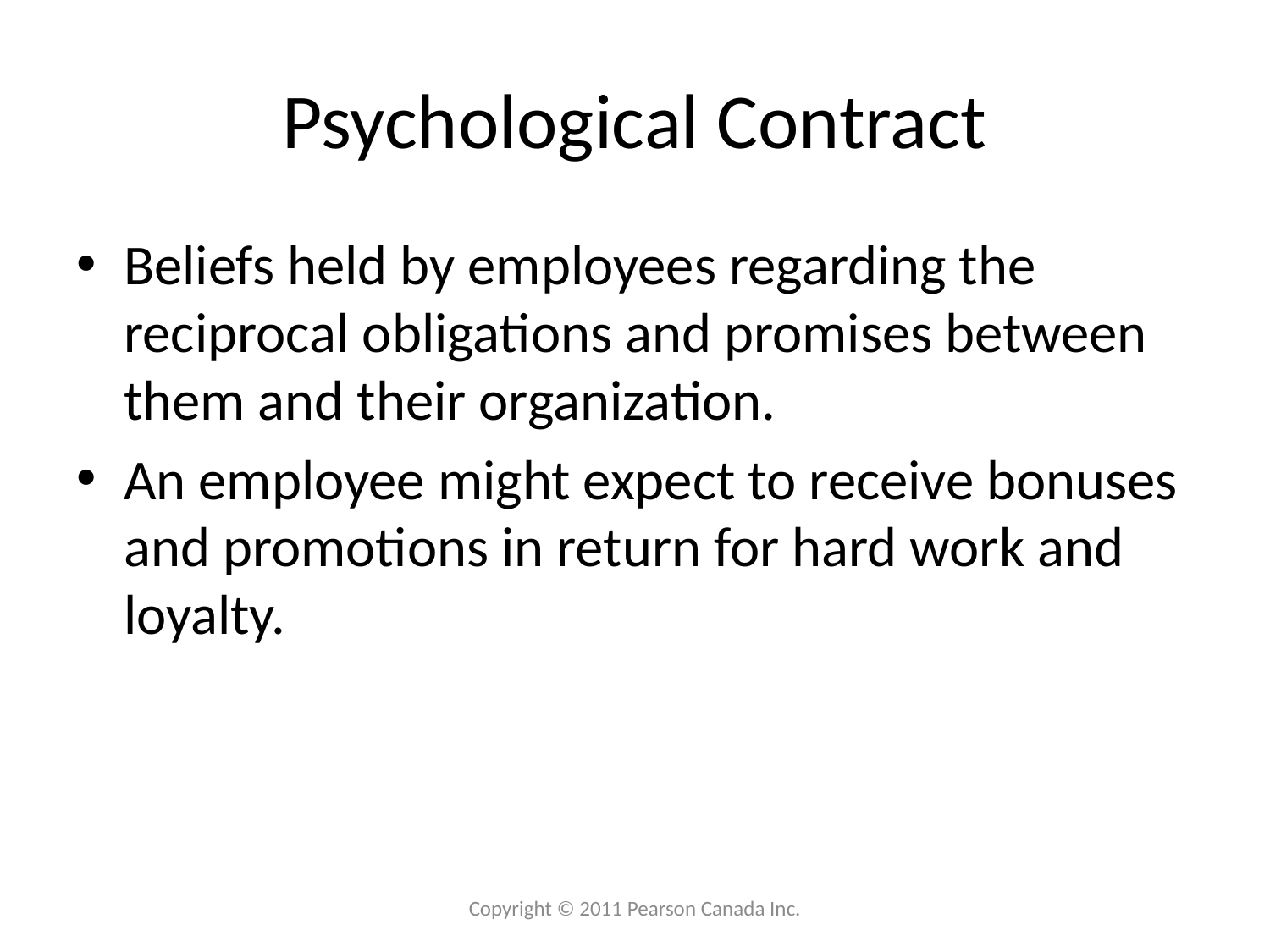

# Psychological Contract
Beliefs held by employees regarding the reciprocal obligations and promises between them and their organization.
An employee might expect to receive bonuses and promotions in return for hard work and loyalty.

Copyright © 2011 Pearson Canada Inc.